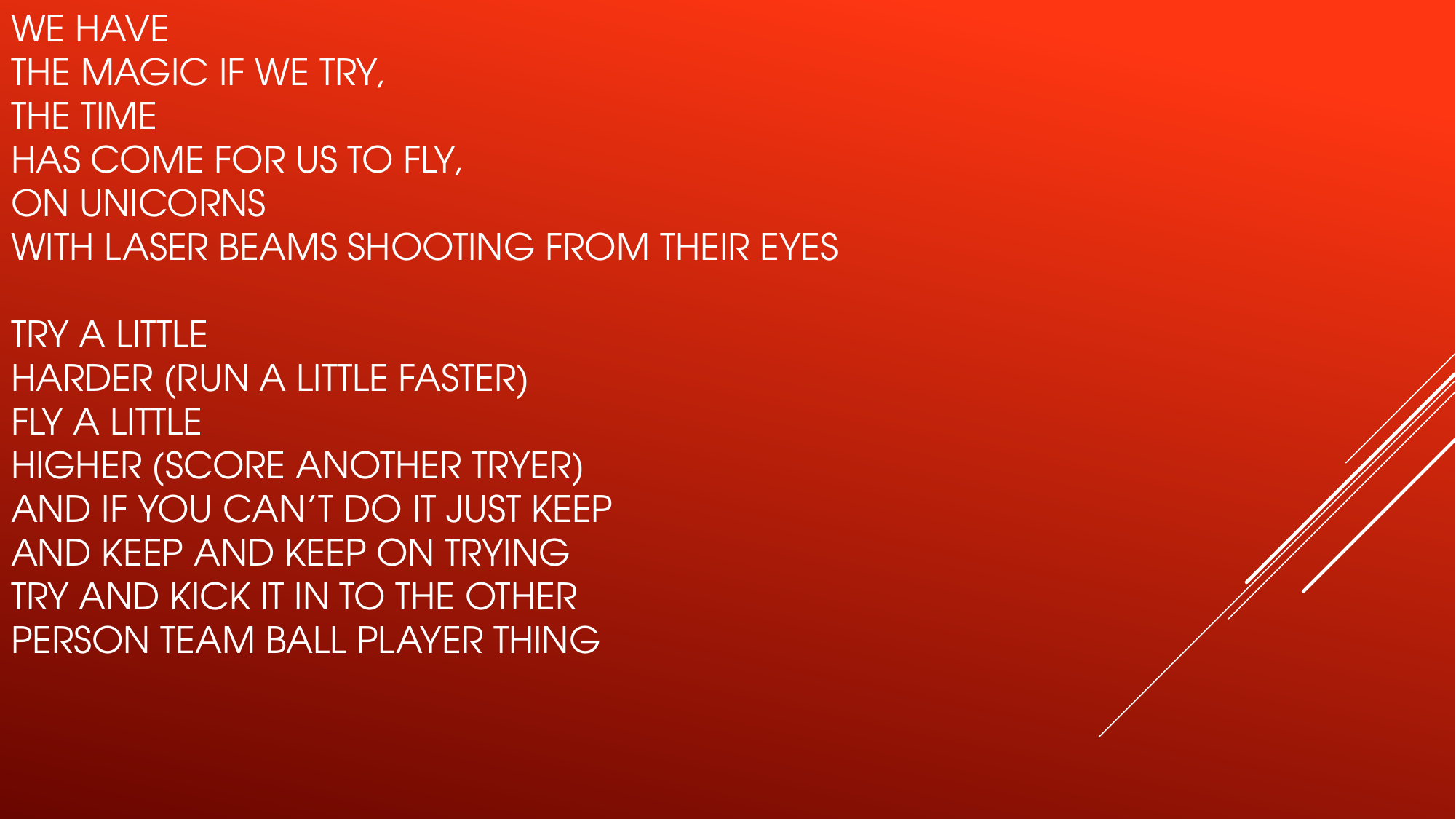

# We have the Magic if we try, the time has come for us to fly, on unicorns with laser beams shooting from their eyes Try a little harder (Run a little faster) fly a little higher (Score another tryer) and if you can’t do it just keep and keep and keep on trying try and kick it in to the other person team ball player thing